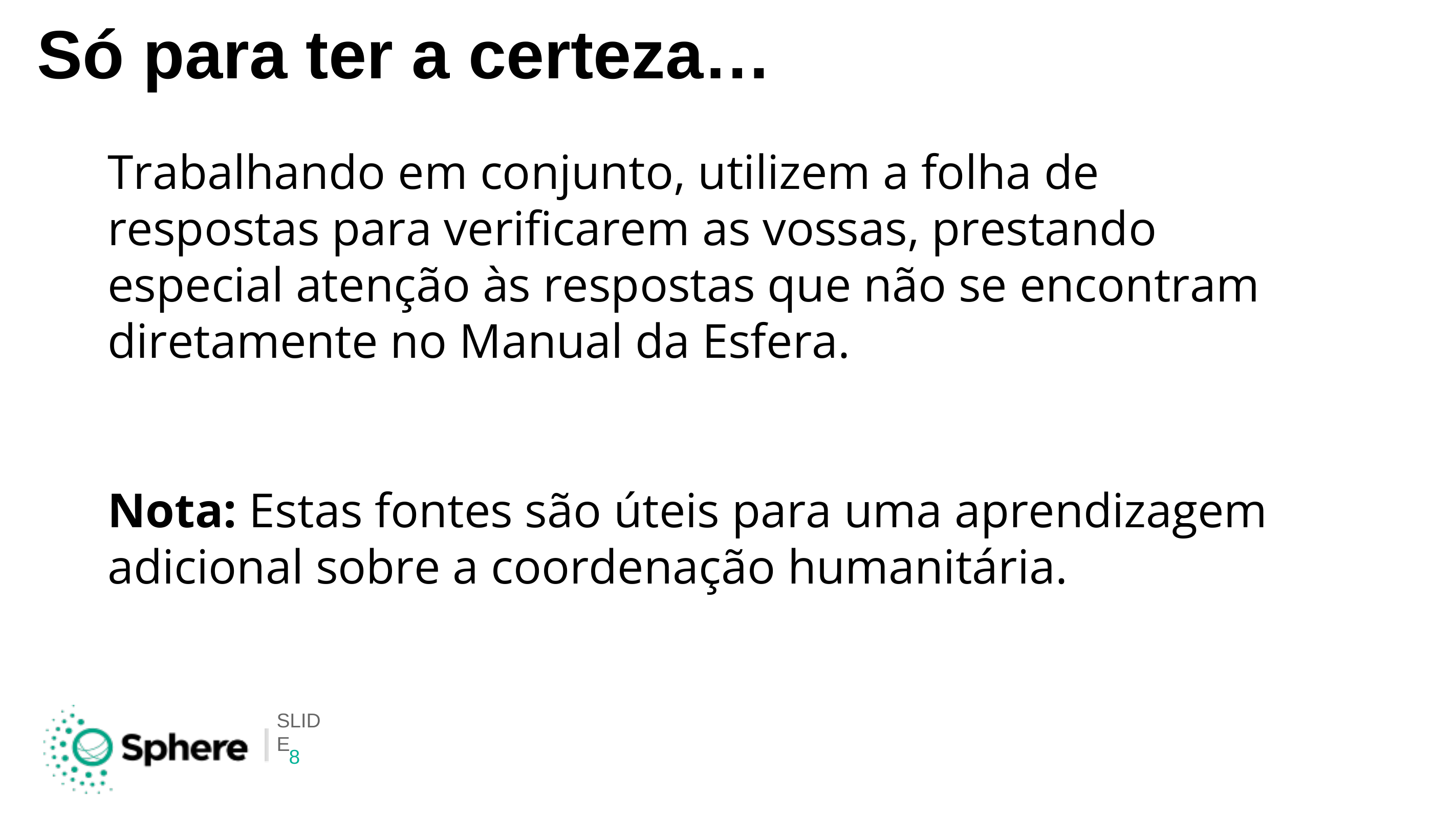

# Só para ter a certeza…
Trabalhando em conjunto, utilizem a folha de respostas para verificarem as vossas, prestando especial atenção às respostas que não se encontram diretamente no Manual da Esfera.

Nota: Estas fontes são úteis para uma aprendizagem adicional sobre a coordenação humanitária.
8